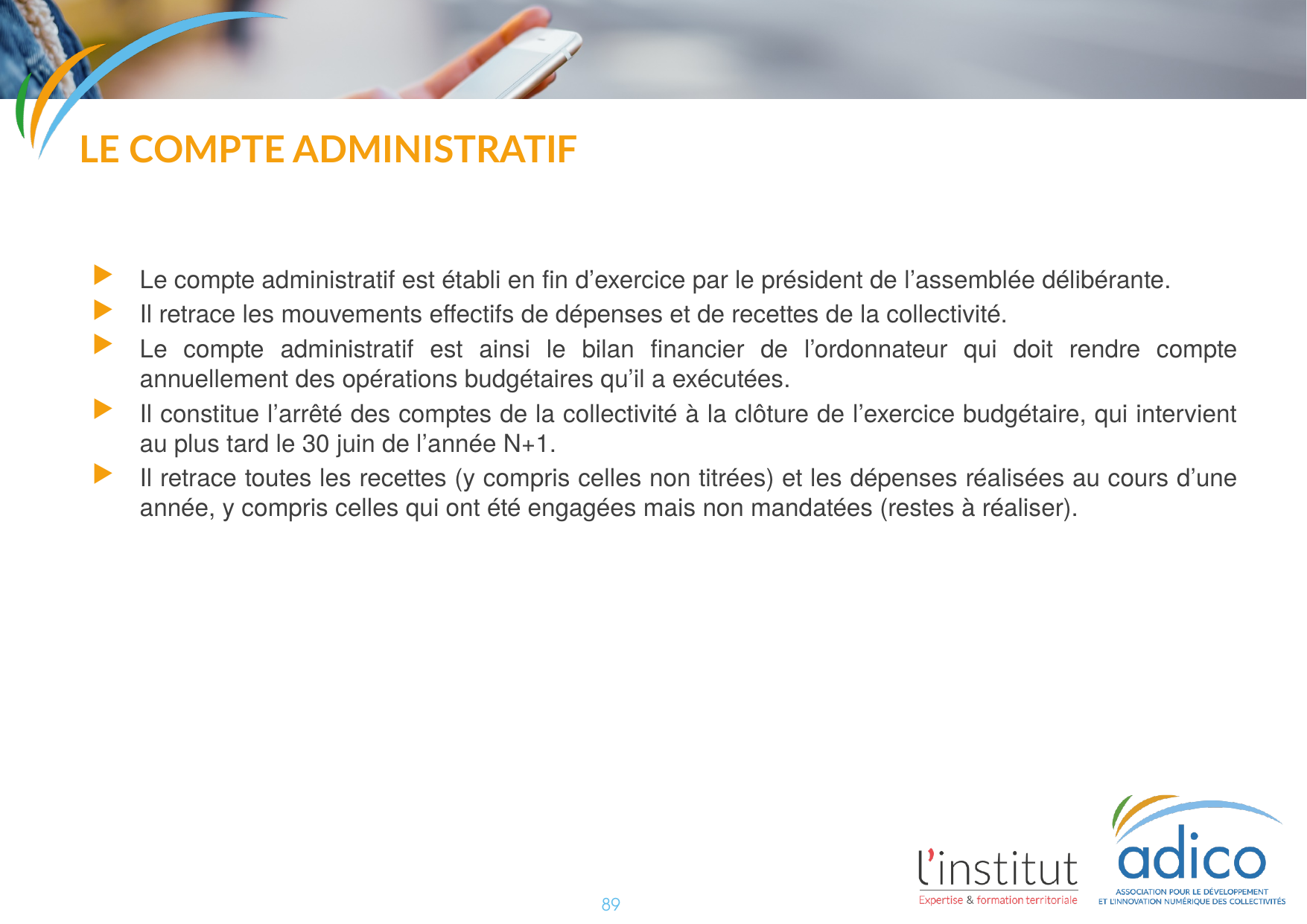

# LE COMPTE ADMINISTRATIF
Le compte administratif est établi en fin d’exercice par le président de l’assemblée délibérante.
Il retrace les mouvements effectifs de dépenses et de recettes de la collectivité.
Le compte administratif est ainsi le bilan financier de l’ordonnateur qui doit rendre compte annuellement des opérations budgétaires qu’il a exécutées.
Il constitue l’arrêté des comptes de la collectivité à la clôture de l’exercice budgétaire, qui intervient au plus tard le 30 juin de l’année N+1.
Il retrace toutes les recettes (y compris celles non titrées) et les dépenses réalisées au cours d’une année, y compris celles qui ont été engagées mais non mandatées (restes à réaliser).